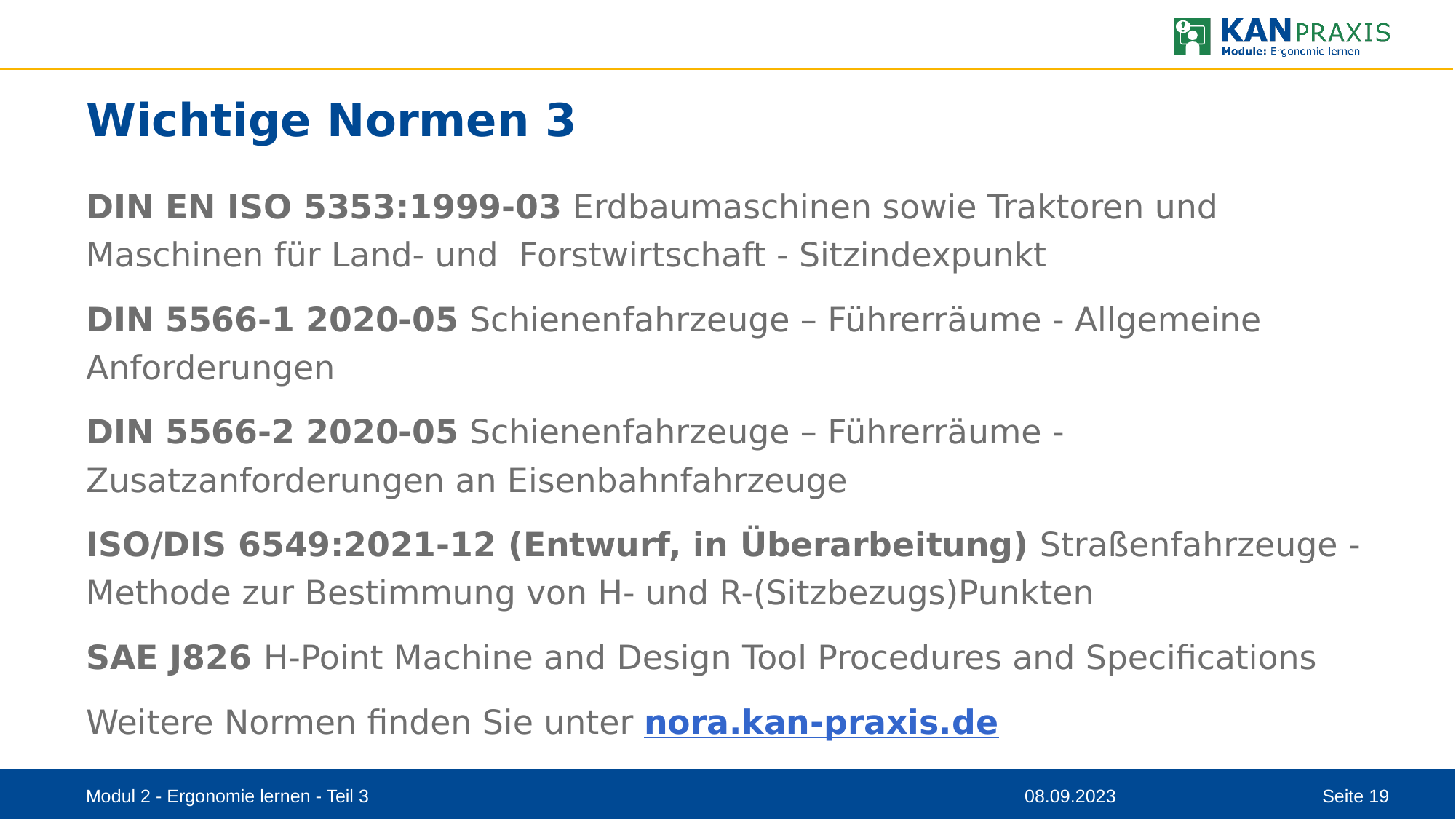

# Wichtige Normen 3
DIN EN ISO 5353:1999-03 Erdbaumaschinen sowie Traktoren und Maschinen für Land- und  Forstwirtschaft - Sitzindexpunkt
DIN 5566-1 2020-05 Schienenfahrzeuge – Führerräume - Allgemeine Anforderungen
DIN 5566-2 2020-05 Schienenfahrzeuge – Führerräume - Zusatzanforderungen an Eisenbahnfahrzeuge
ISO/DIS 6549:2021-12 (Entwurf, in Überarbeitung) Straßenfahrzeuge - Methode zur Bestimmung von H- und R-(Sitzbezugs)Punkten
SAE J826 H-Point Machine and Design Tool Procedures and Specifications
Weitere Normen finden Sie unter nora.kan-praxis.de

Modul 2 - Ergonomie lernen - Teil 3
08.09.2023
Seite 19